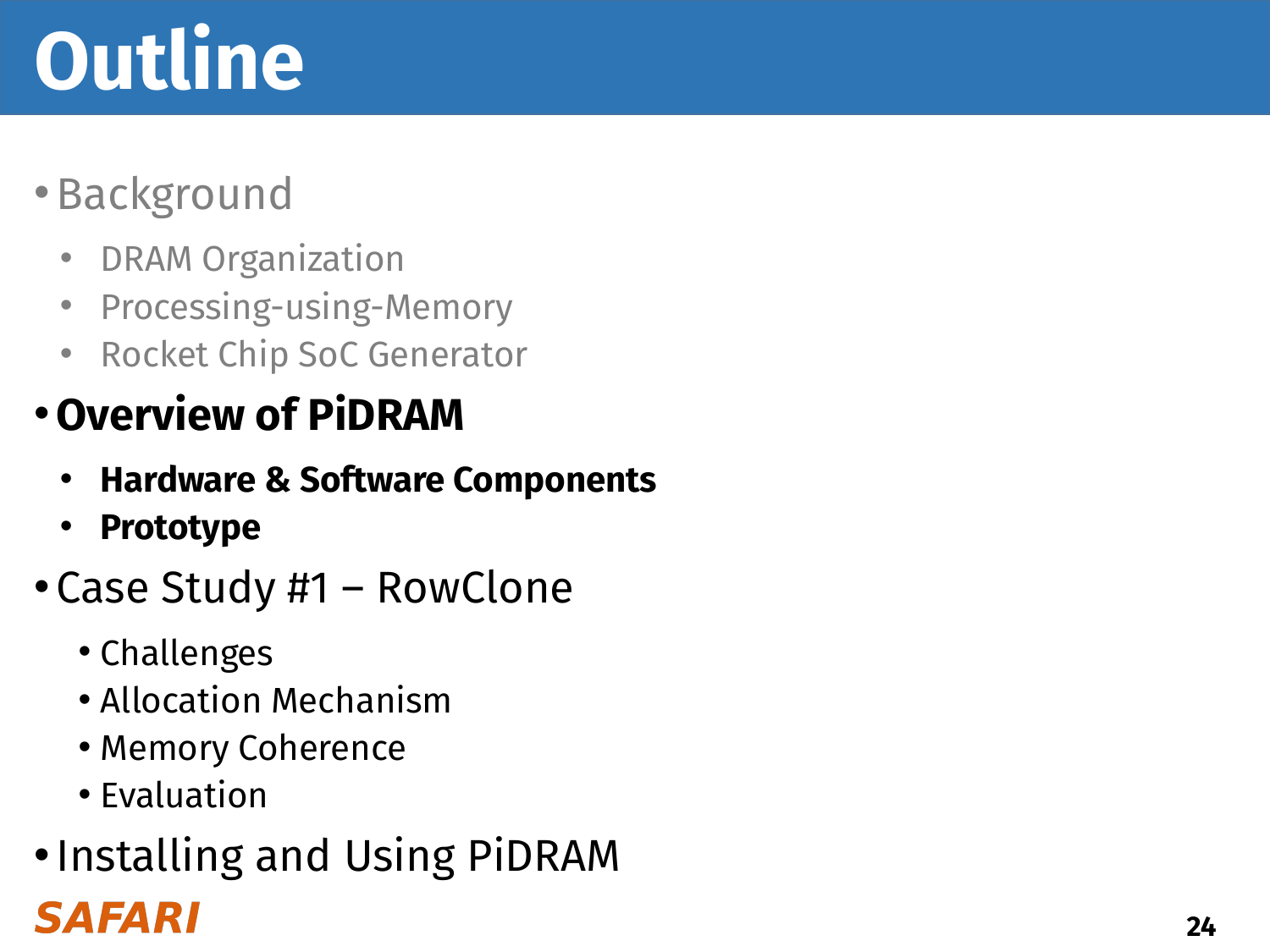

# Outline
Background
DRAM Organization
Processing-using-Memory
Rocket Chip SoC Generator
Overview of PiDRAM
Hardware & Software Components
Prototype
Case Study #1 – RowClone
Challenges
Allocation Mechanism
Memory Coherence
Evaluation
Installing and Using PiDRAM
24